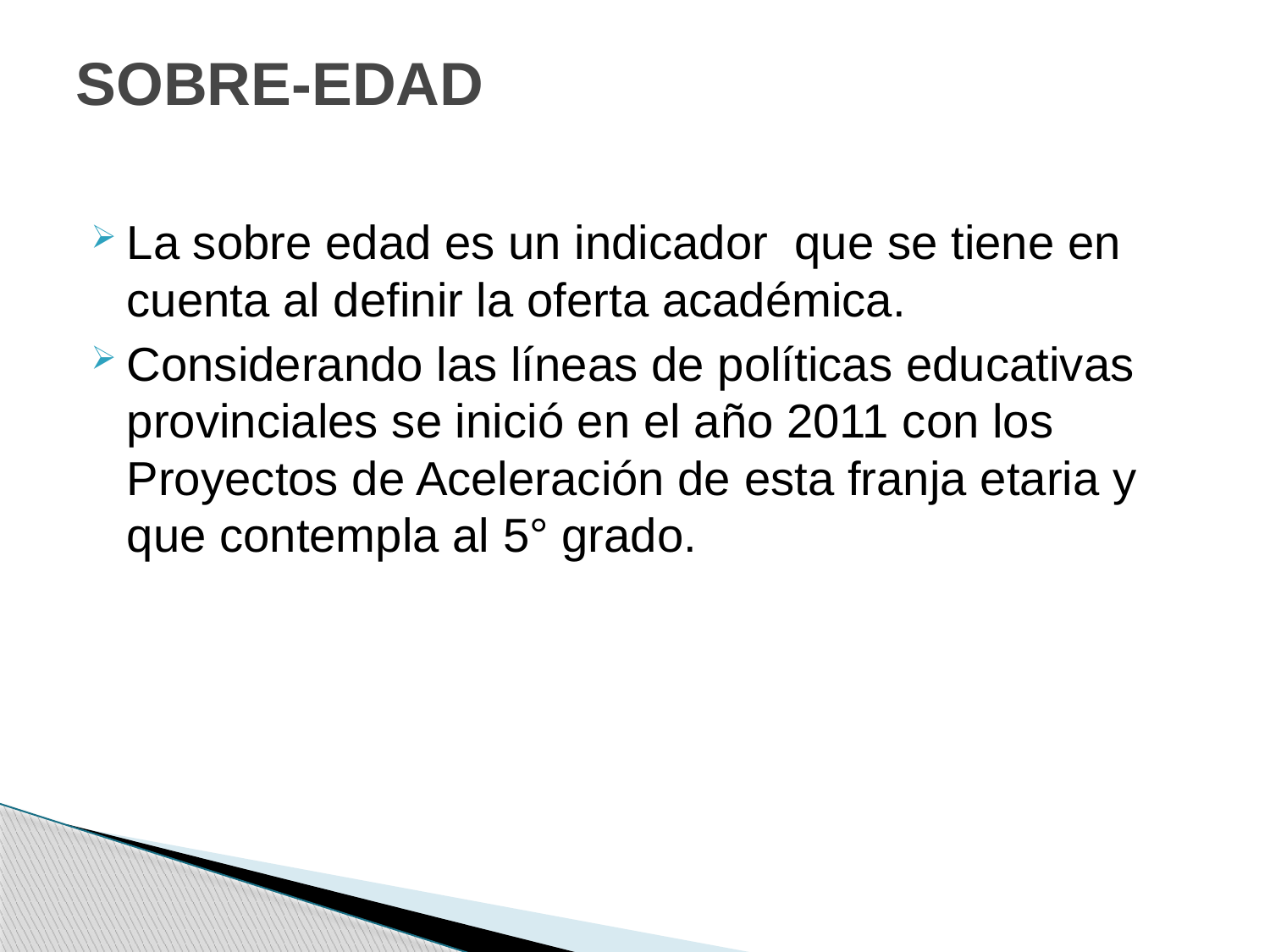

# SOBRE-EDAD
La sobre edad es un indicador  que se tiene en  cuenta al definir la oferta académica.
Considerando las líneas de políticas educativas provinciales se inició en el año 2011 con los Proyectos de Aceleración de esta franja etaria y que contempla al 5° grado.